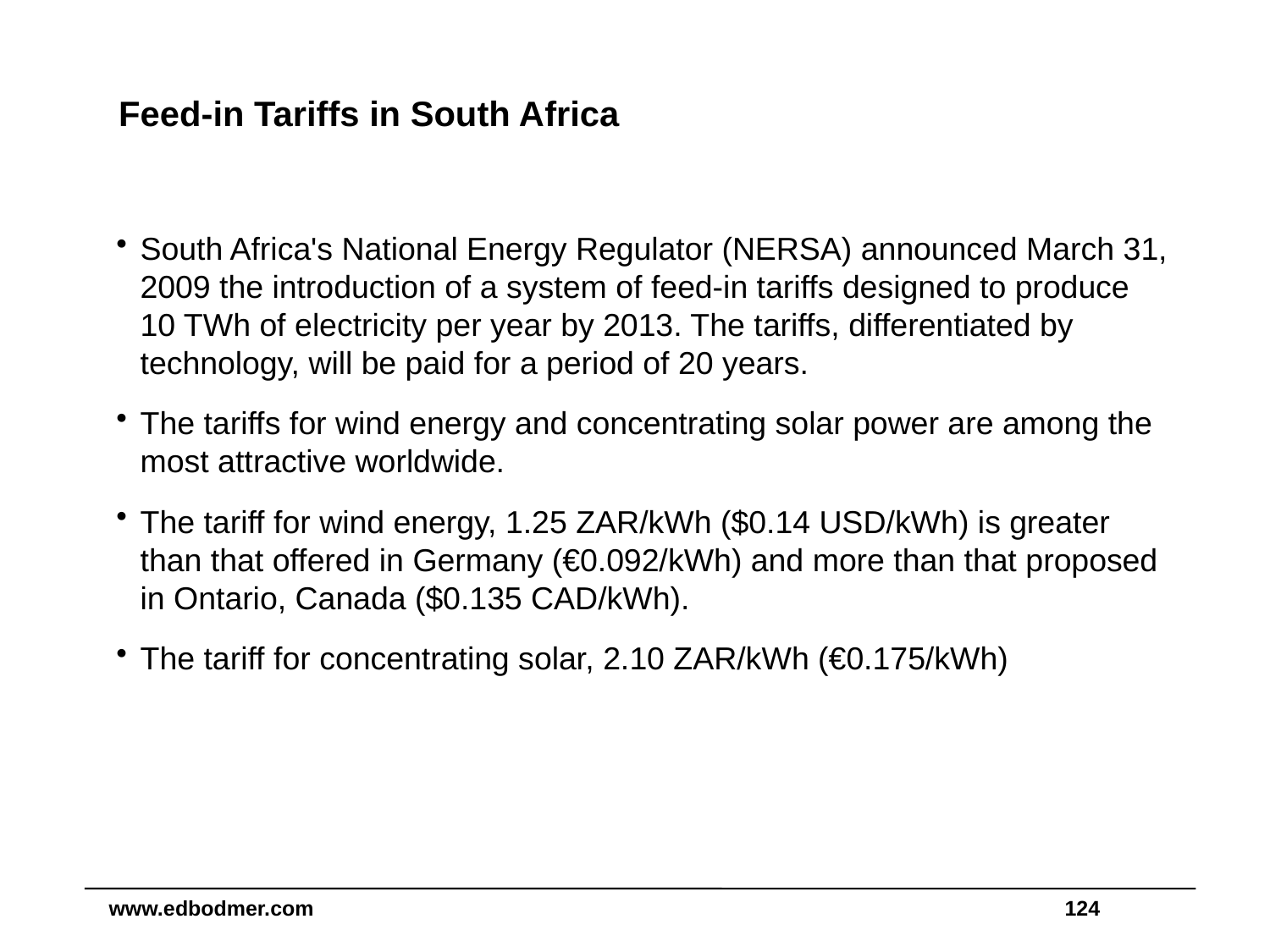

# Feed-in Tariffs in South Africa
South Africa's National Energy Regulator (NERSA) announced March 31, 2009 the introduction of a system of feed-in tariffs designed to produce 10 TWh of electricity per year by 2013. The tariffs, differentiated by technology, will be paid for a period of 20 years.
The tariffs for wind energy and concentrating solar power are among the most attractive worldwide.
The tariff for wind energy, 1.25 ZAR/kWh ($0.14 USD/kWh) is greater than that offered in Germany (€0.092/kWh) and more than that proposed in Ontario, Canada ($0.135 CAD/kWh).
The tariff for concentrating solar, 2.10 ZAR/kWh (€0.175/kWh)